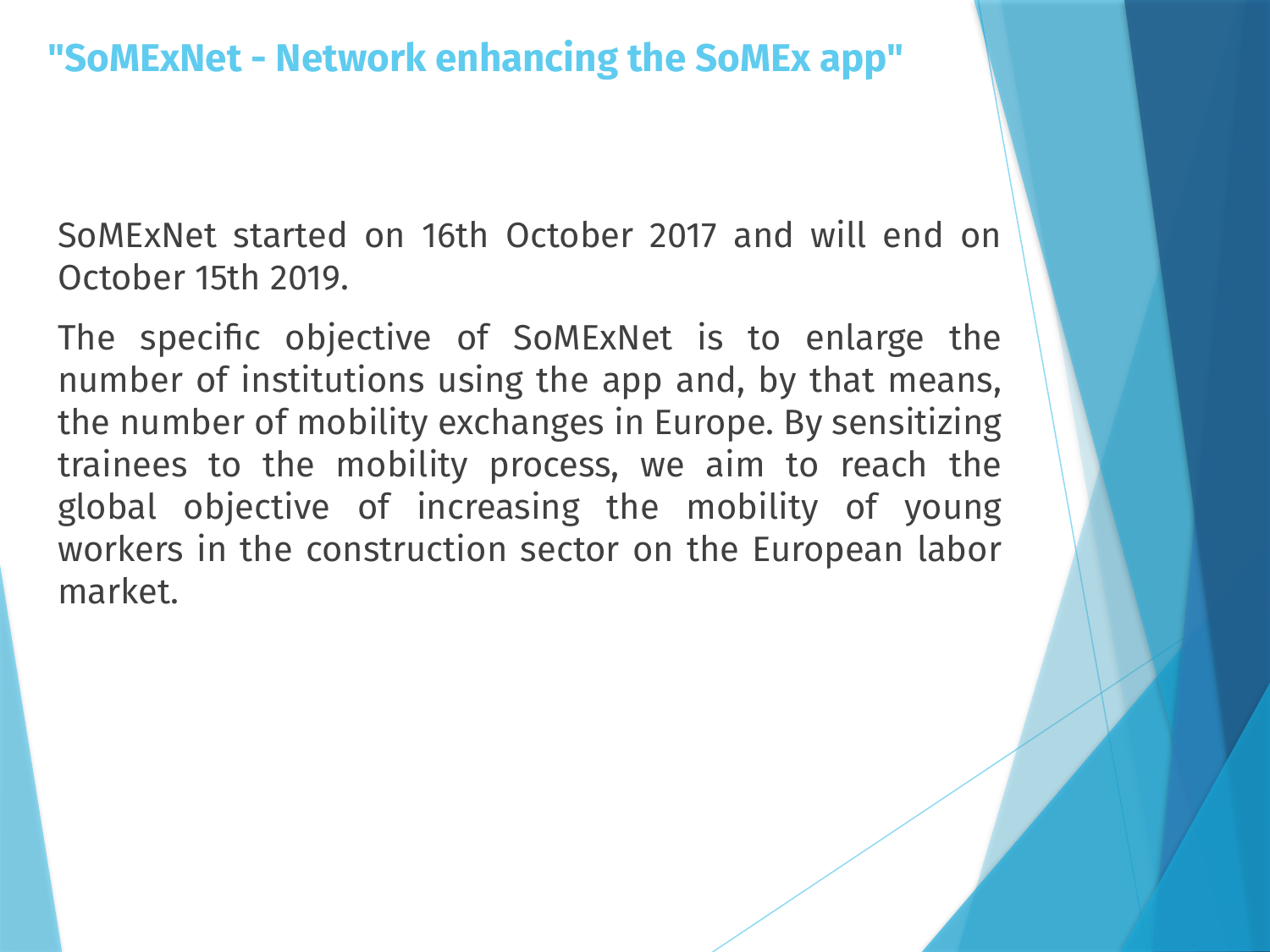

# "SoMExNet - Network enhancing the SoMEx app"
SoMExNet started on 16th October 2017 and will end on October 15th 2019.
The specific objective of SoMExNet is to enlarge the number of institutions using the app and, by that means, the number of mobility exchanges in Europe. By sensitizing trainees to the mobility process, we aim to reach the global objective of increasing the mobility of young workers in the construction sector on the European labor market.